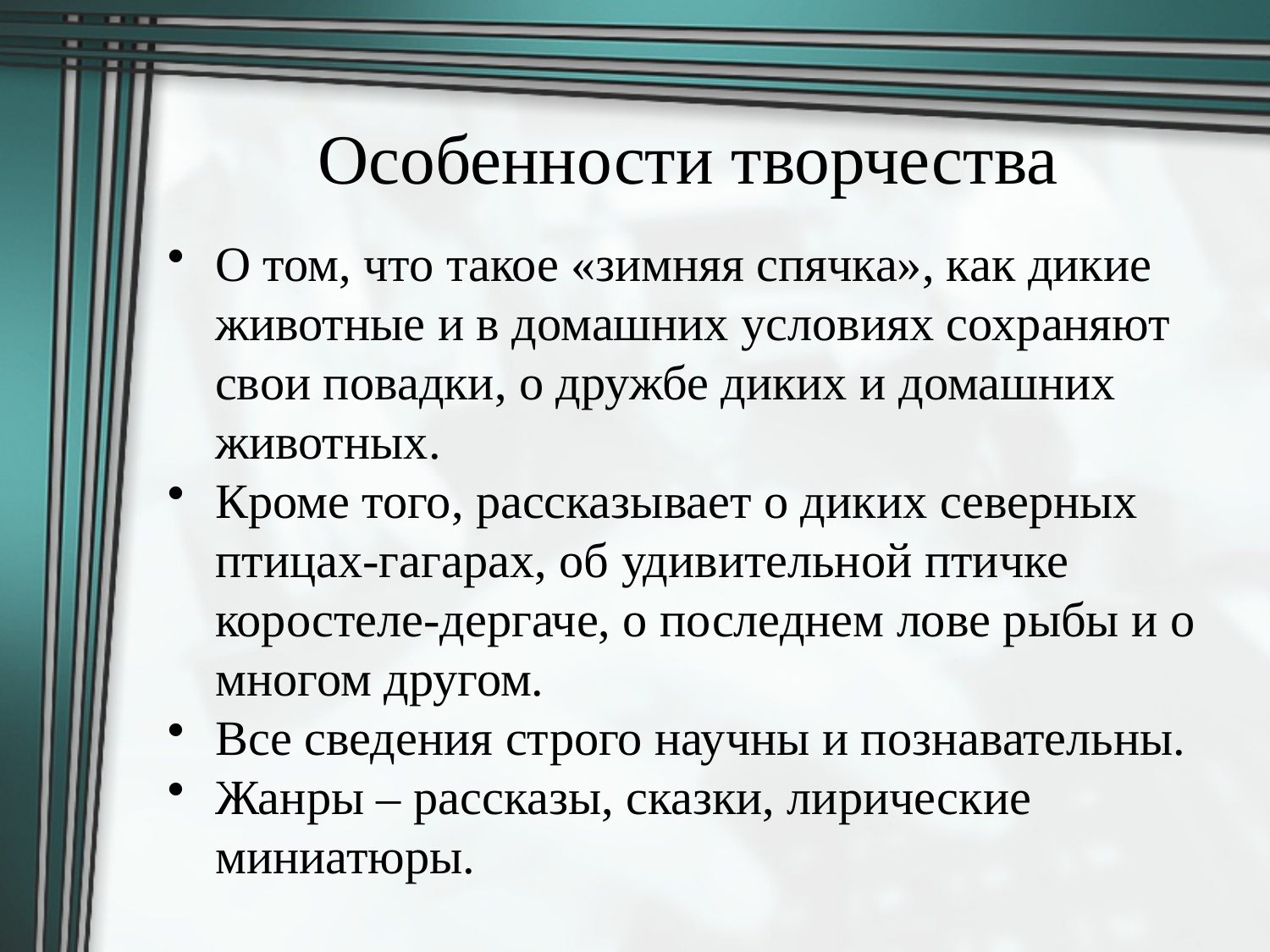

# Особенности творчества
О том, что такое «зимняя спячка», как дикие животные и в домашних условиях сохраняют свои повадки, о дружбе диких и домашних животных.
Кроме того, рассказывает о диких северных птицах-гагарах, об удивительной птичке коростеле-дергаче, о последнем лове рыбы и о многом другом.
Все сведения строго научны и познавательны.
Жанры – рассказы, сказки, лирические миниатюры.